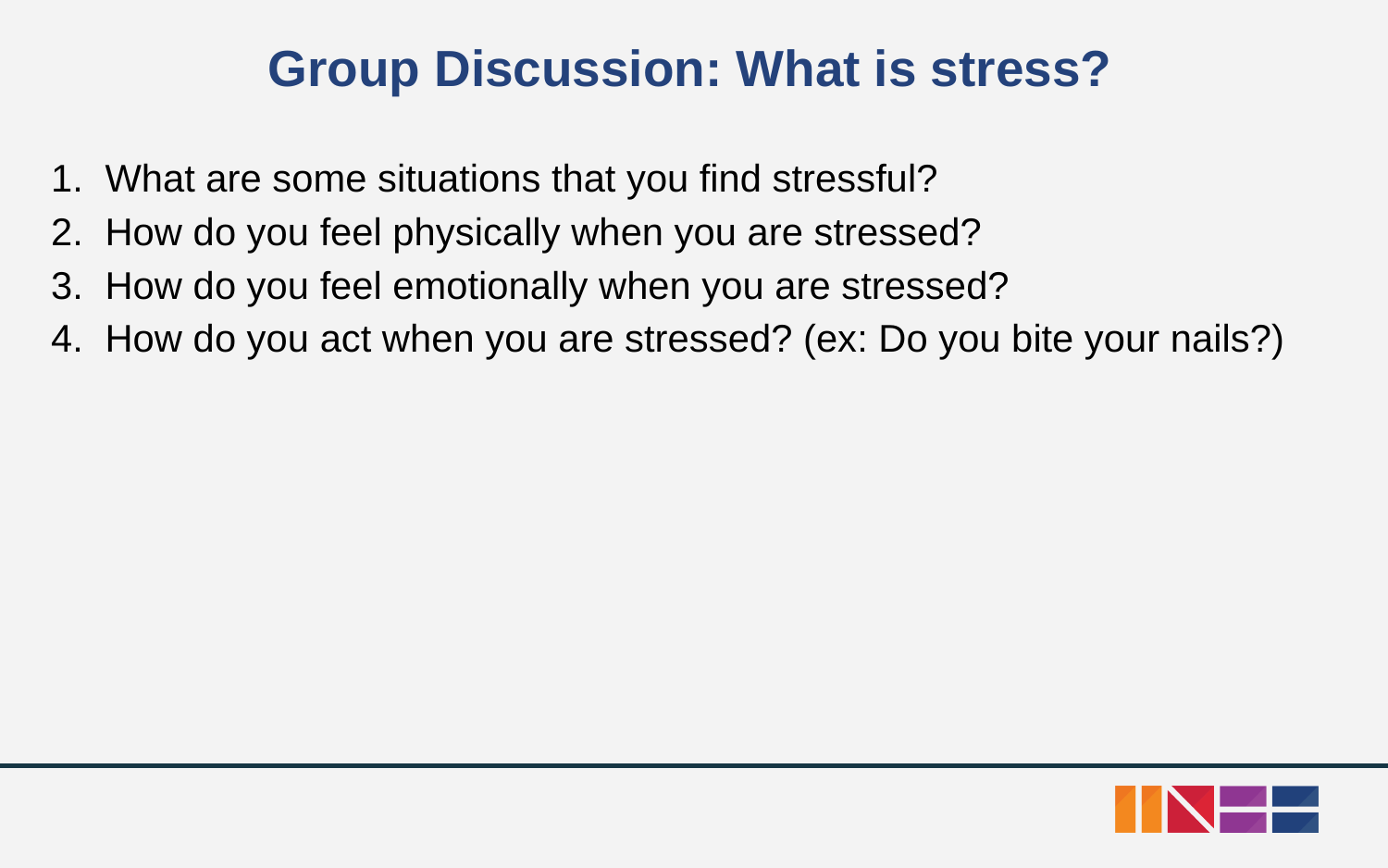

# Group Discussion: What is stress?
What are some situations that you find stressful?
How do you feel physically when you are stressed?
How do you feel emotionally when you are stressed?
How do you act when you are stressed? (ex: Do you bite your nails?)